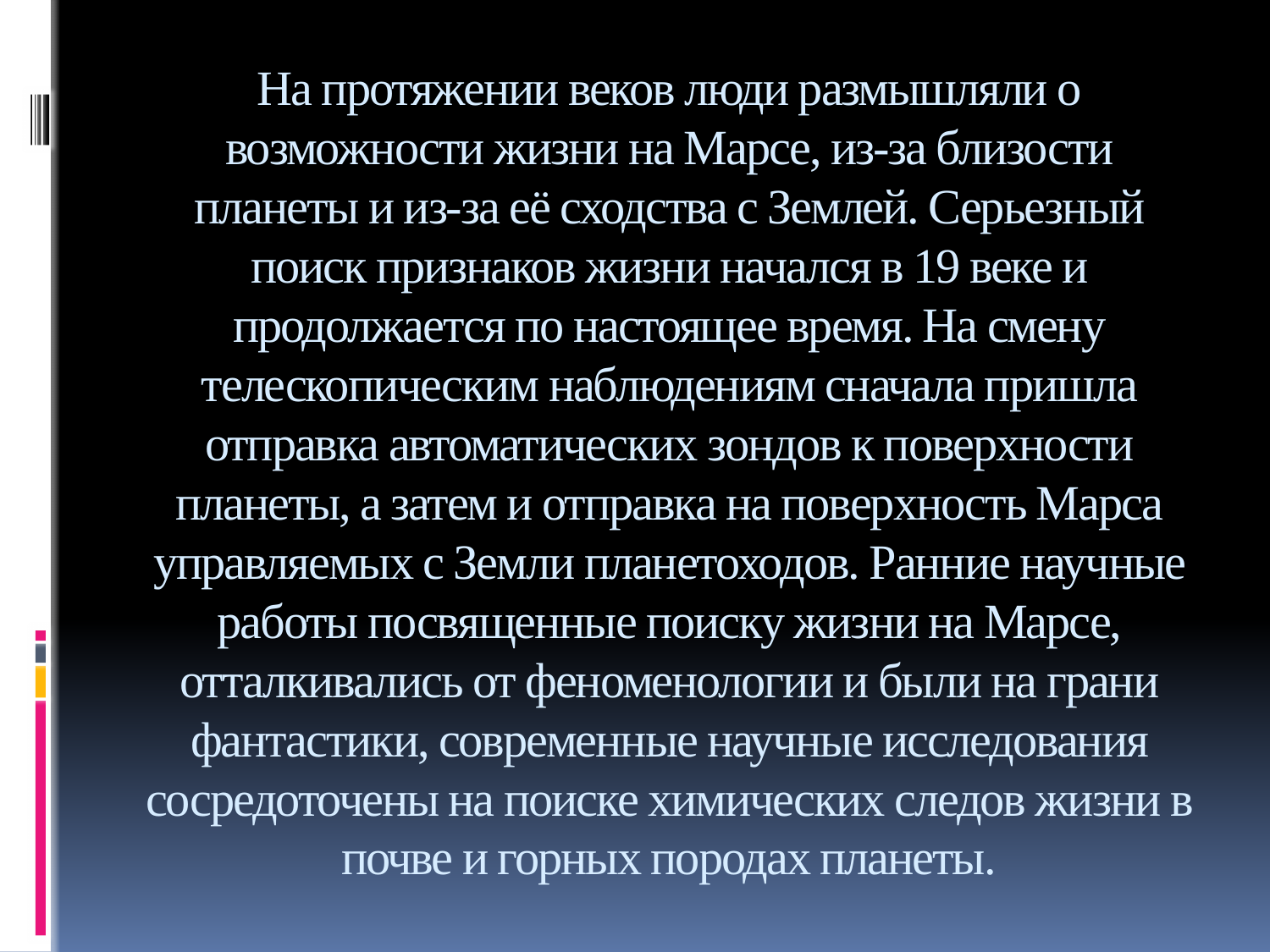

# На протяжении веков люди размышляли о возможности жизни на Марсе, из-за близости планеты и из-за её сходства с Землей. Серьезный поиск признаков жизни начался в 19 веке и продолжается по настоящее время. На смену телескопическим наблюдениям сначала пришла отправка автоматических зондов к поверхности планеты, а затем и отправка на поверхность Марса управляемых с Земли планетоходов. Ранние научные работы посвященные поиску жизни на Марсе, отталкивались от феноменологии и были на грани фантастики, современные научные исследования сосредоточены на поиске химических следов жизни в почве и горных породах планеты.